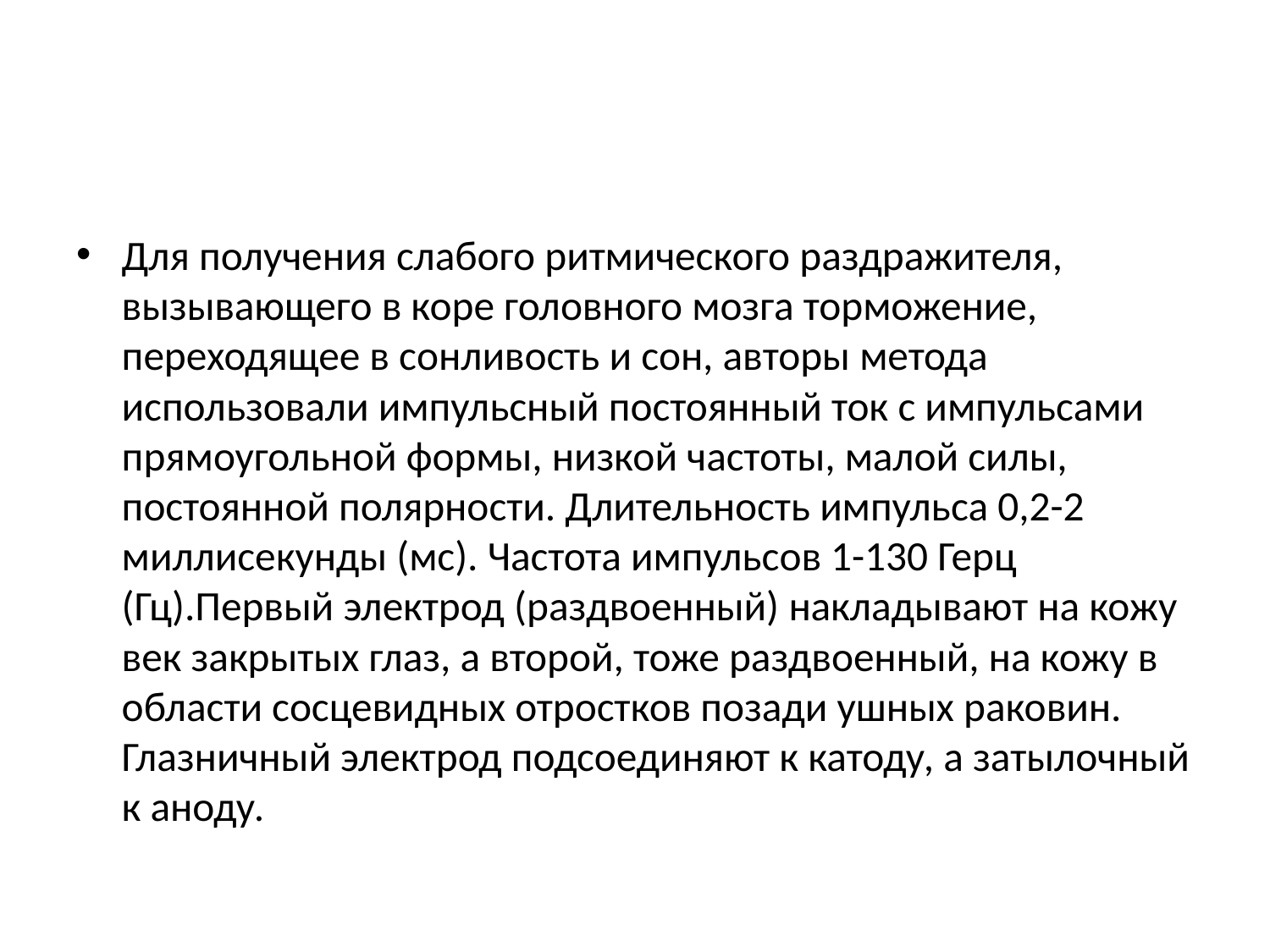

#
Для получения слабого ритмического раздражителя, вызываю­щего в коре головного мозга торможение, переходящее в сонливость и сон, авторы метода использовали импульсный постоянный ток с импульсами прямоугольной формы, низкой частоты, малой силы, постоянной полярности. Длительность импульса 0,2-2 миллисе­кунды (мс). Частота импульсов 1-130 Герц (Гц).Первый электрод (раздвоенный) накладывают на кожу век за­крытых глаз, а второй, тоже раздвоенный, на кожу в области сос­цевидных отростков позади ушных раковин. Глазничный элект­род подсоединяют к катоду, а затылочный к аноду.